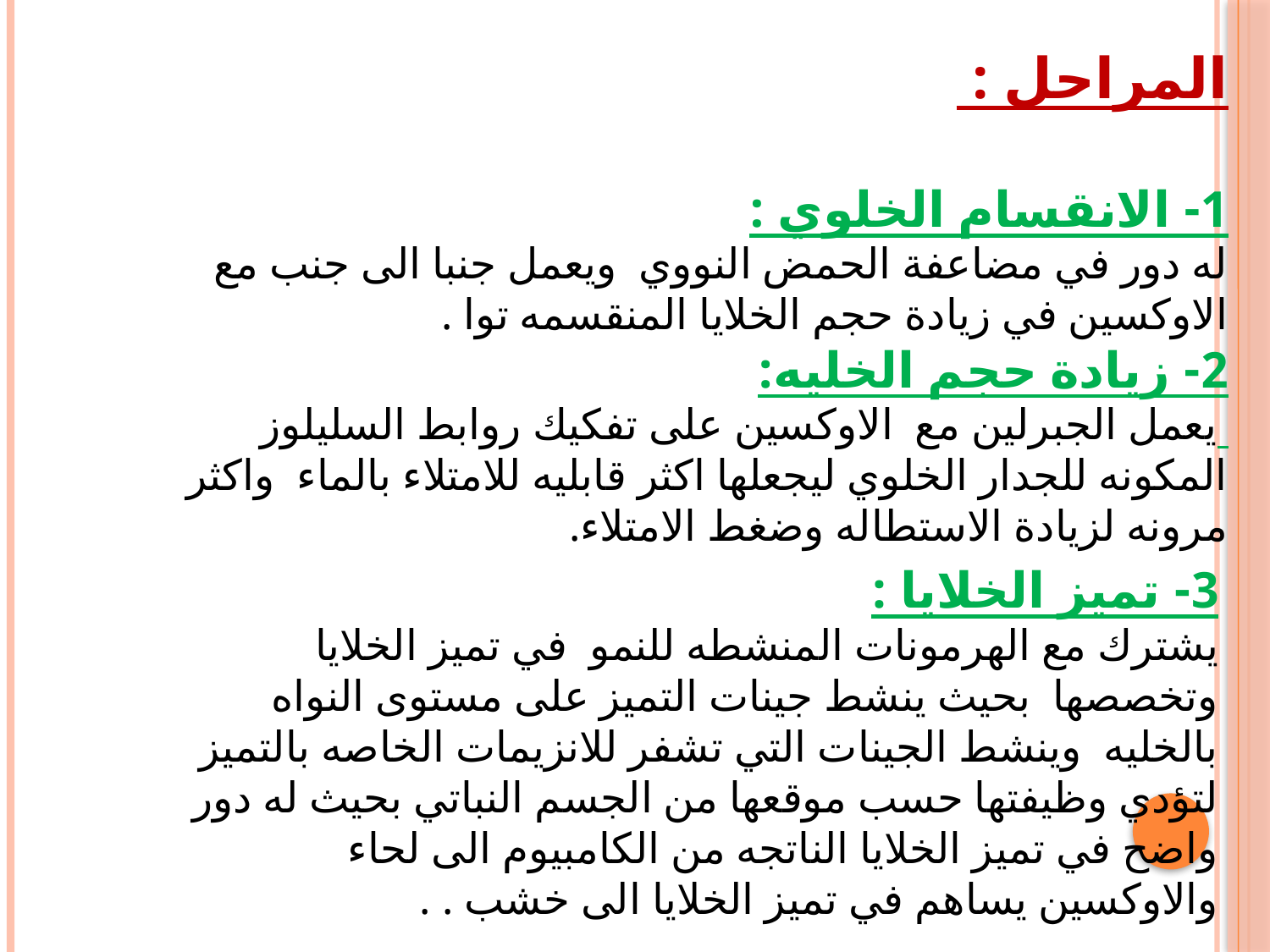

المراحل :

1- الانقسام الخلوي :
له دور في مضاعفة الحمض النووي  ويعمل جنبا الى جنب مع الاوكسين في زيادة حجم الخلايا المنقسمه توا .
2- زيادة حجم الخليه:
 يعمل الجبرلين مع  الاوكسين على تفكيك روابط السليلوز المكونه للجدار الخلوي ليجعلها اكثر قابليه للامتلاء بالماء  واكثر مرونه لزيادة الاستطاله وضغط الامتلاء.

3- تميز الخلايا :
يشترك مع الهرمونات المنشطه للنمو  في تميز الخلايا وتخصصها  بحيث ينشط جينات التميز على مستوى النواه بالخليه  وينشط الجينات التي تشفر للانزيمات الخاصه بالتميز لتؤدي وظيفتها حسب موقعها من الجسم النباتي بحيث له دور واضح في تميز الخلايا الناتجه من الكامبيوم الى لحاء  والاوكسين يساهم في تميز الخلايا الى خشب . .